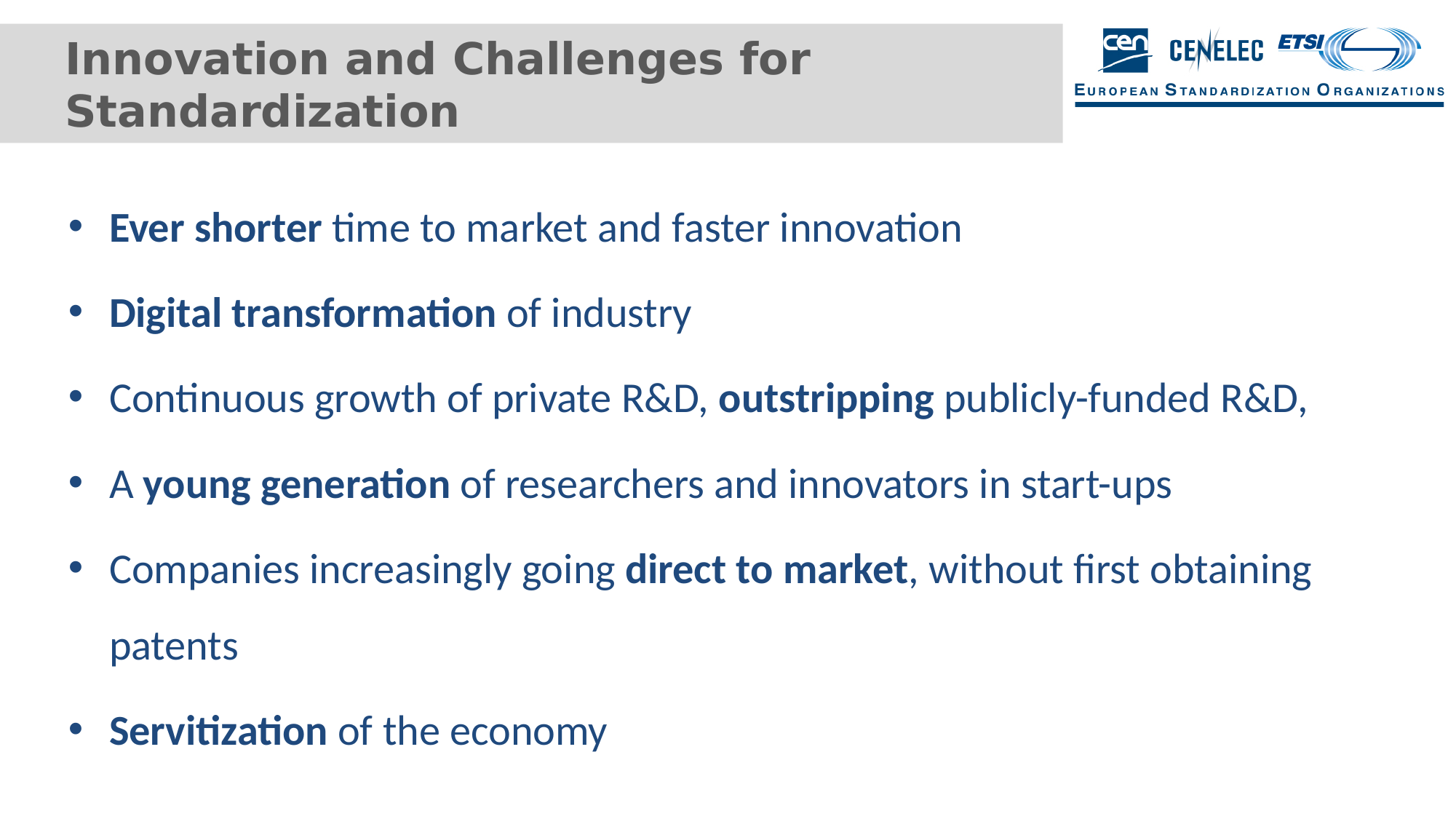

# Innovation and Challenges for Standardization
Ever shorter time to market and faster innovation
Digital transformation of industry
Continuous growth of private R&D, outstripping publicly-funded R&D,
A young generation of researchers and innovators in start-ups
Companies increasingly going direct to market, without first obtaining patents
Servitization of the economy